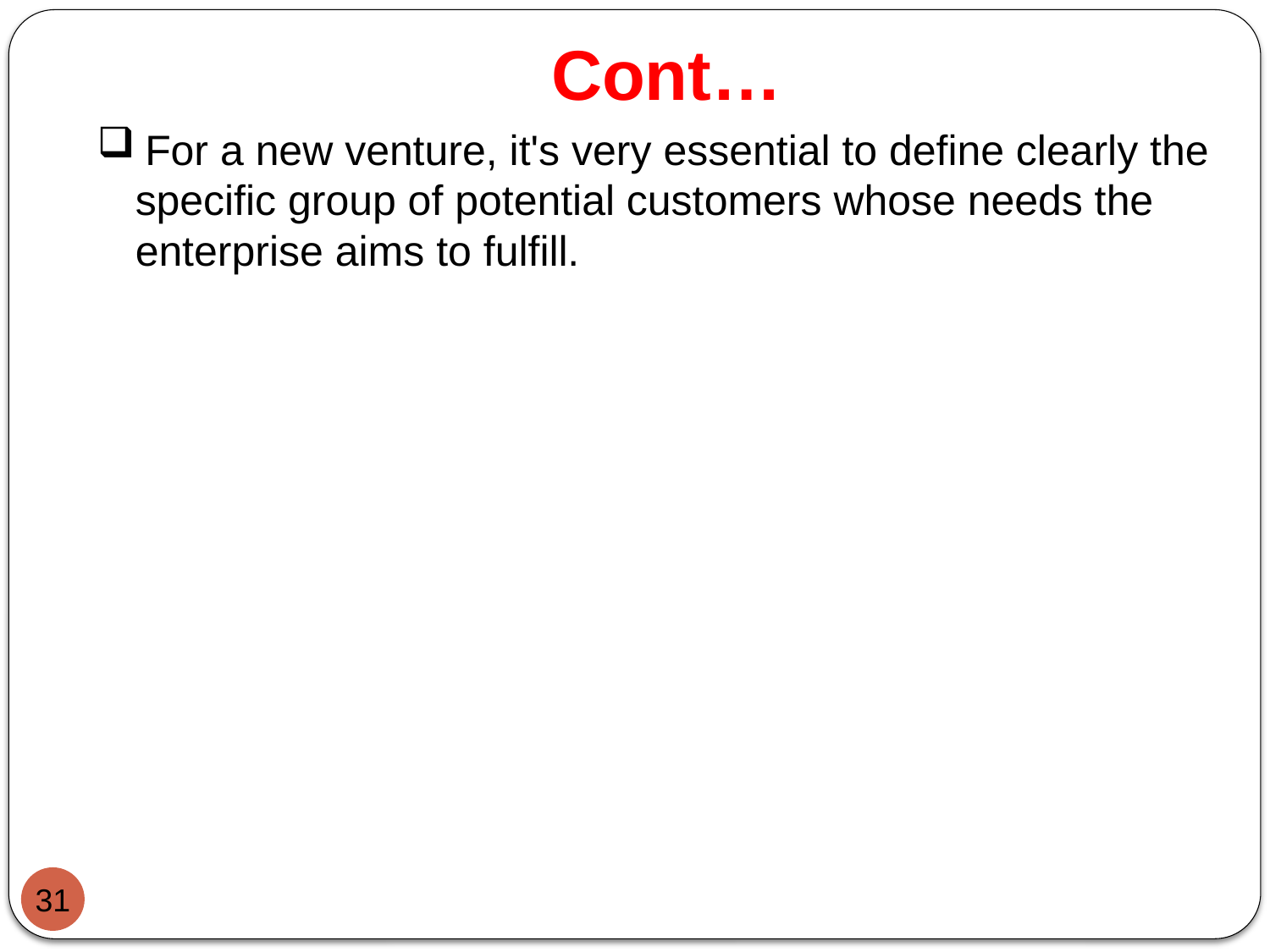

# Cont…
 For a new venture, it's very essential to define clearly the specific group of potential customers whose needs the enterprise aims to fulfill.

31